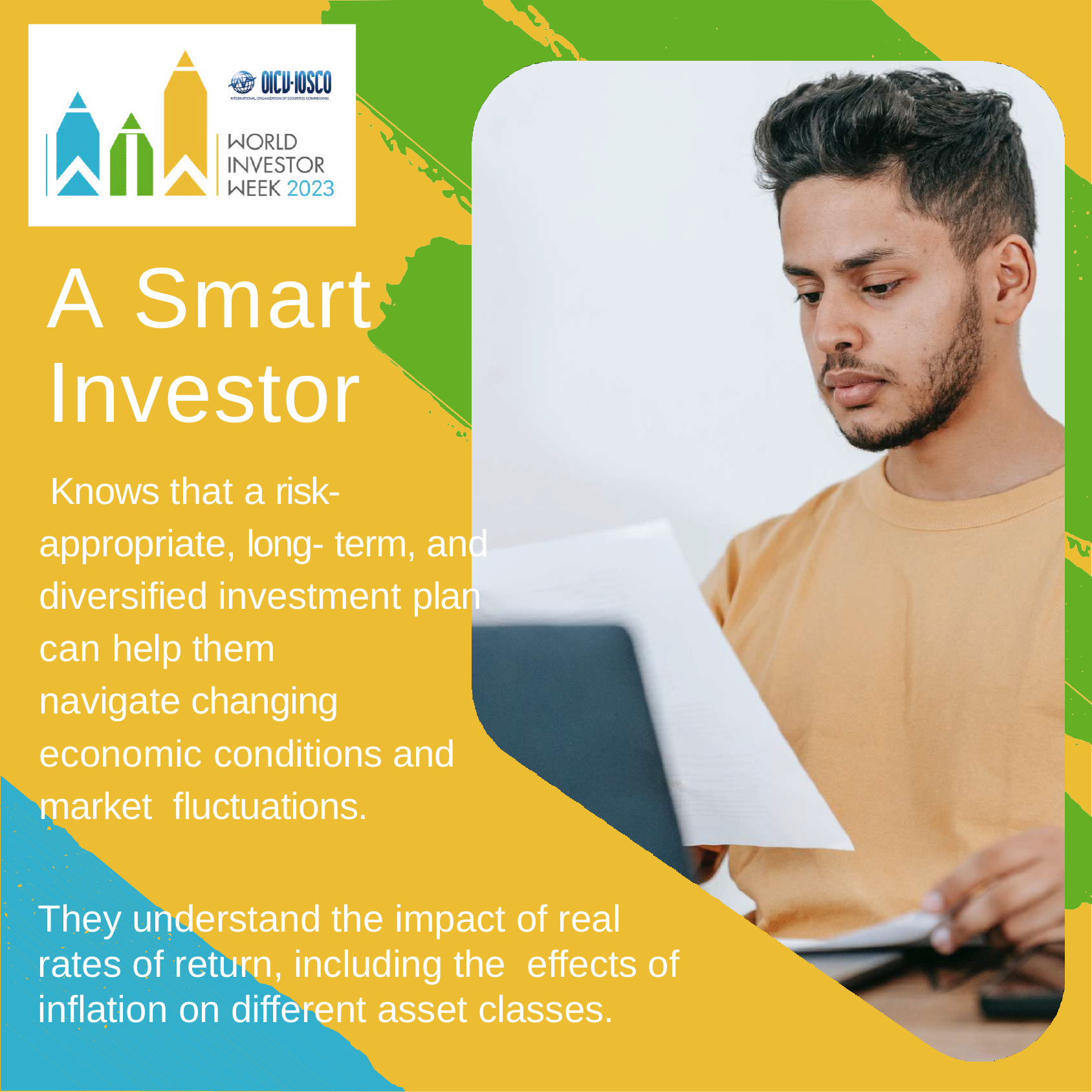

# A Smart  Investor
Knows that a risk-appropriate, long- term, and diversified investment plan can help them navigate changing economic conditions and market  fluctuations.

They understand the impact of real​
rates of return, including the  effects of inflation on different asset classes.